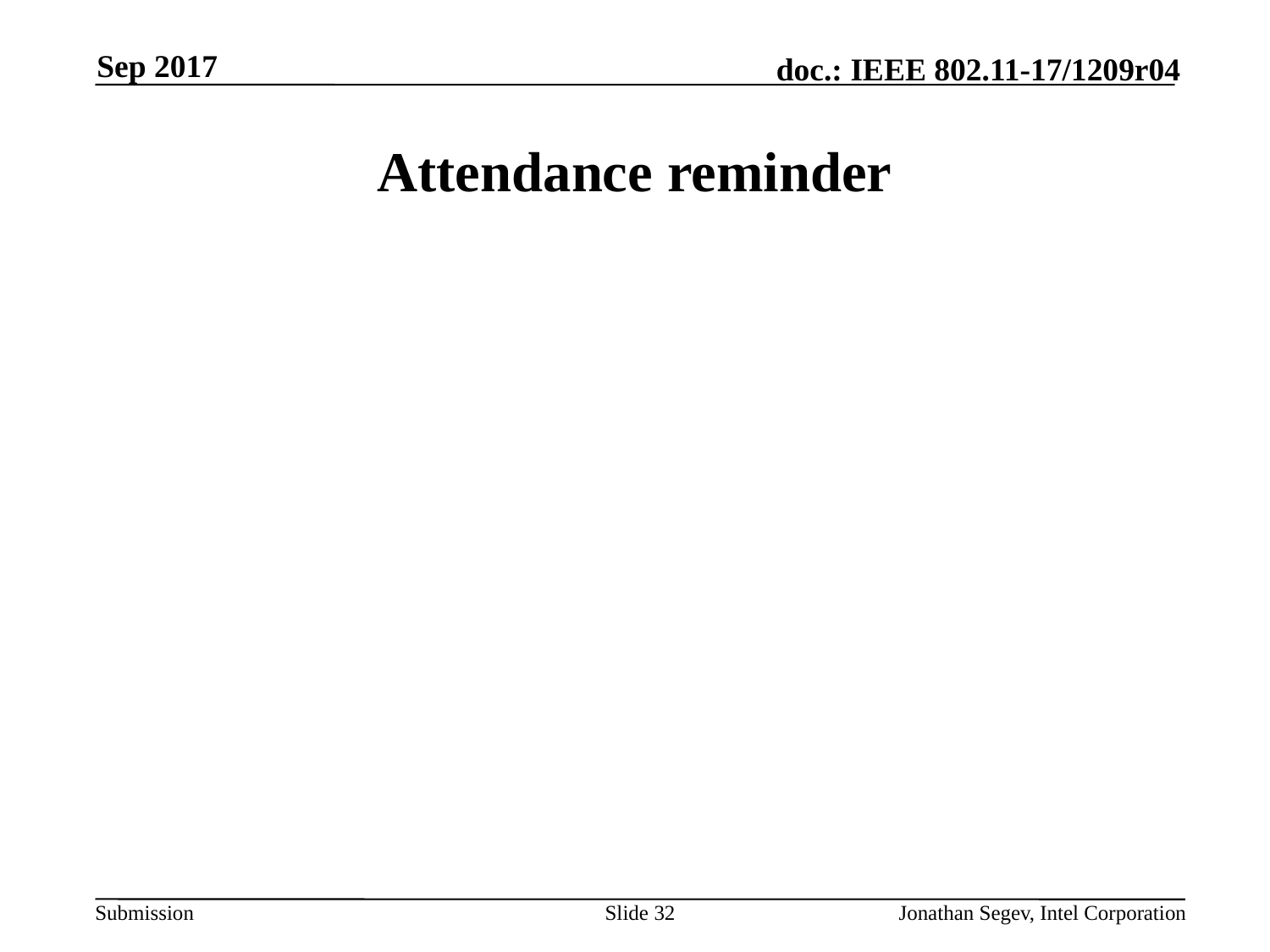

Sep 2017
# Attendance reminder

Slide 32
Jonathan Segev, Intel Corporation